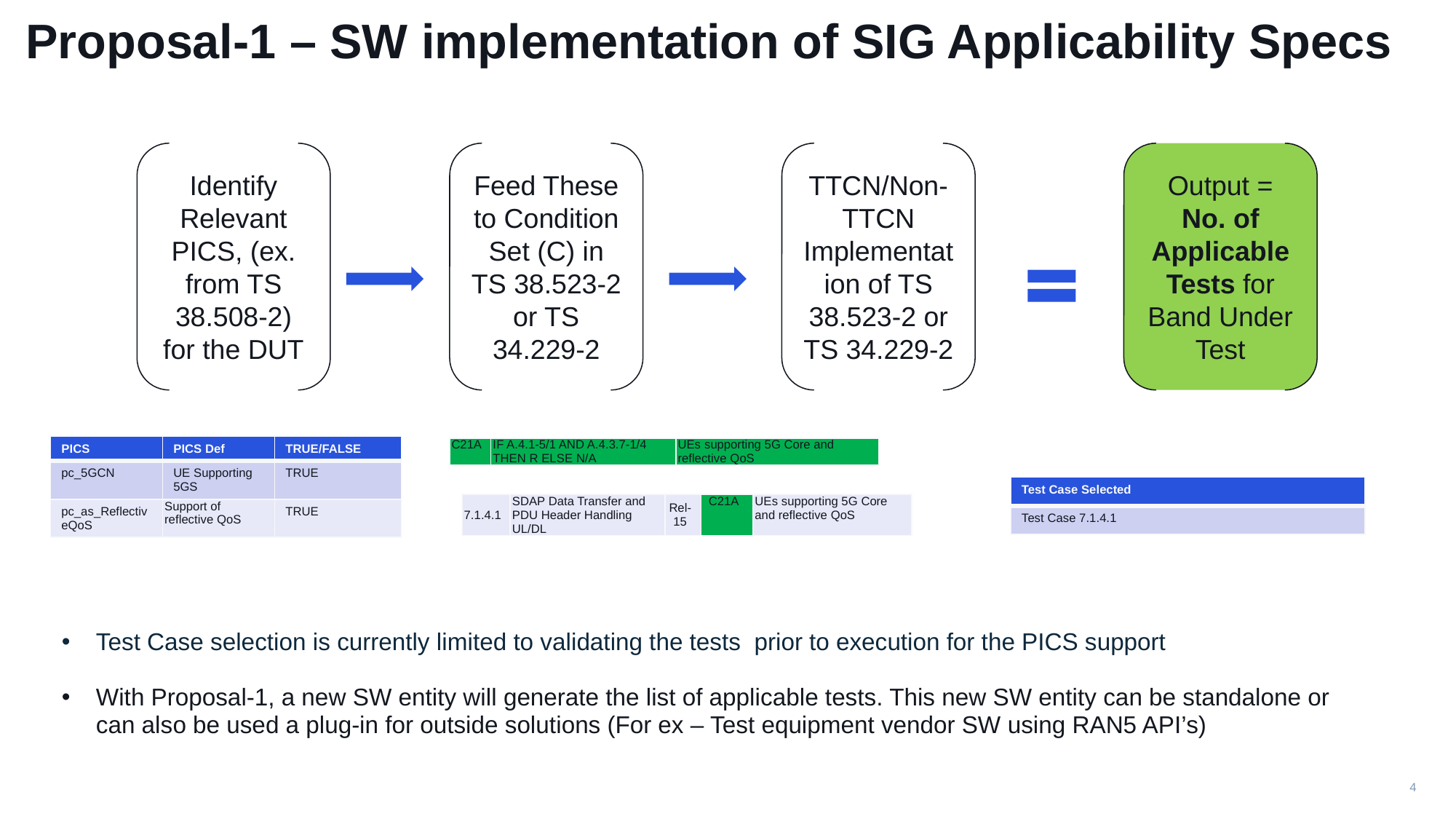

# Proposal-1 – SW implementation of SIG Applicability Specs
Output = No. of Applicable Tests for Band Under Test
TTCN/Non-TTCN
Implementation of TS 38.523-2 or TS 34.229-2
Identify Relevant PICS, (ex. from TS 38.508-2) for the DUT
Feed These to Condition
Set (C) in TS 38.523-2 or TS 34.229-2

| PICS | PICS Def | TRUE/FALSE |
| --- | --- | --- |
| pc\_5GCN | UE Supporting 5GS | TRUE |
| pc\_as\_ReflectiveQoS | Support of reflective QoS | TRUE |
| C21A | IF A.4.1-5/1 AND A.4.3.7-1/4 THEN R ELSE N/A | UEs supporting 5G Core and reflective QoS |
| --- | --- | --- |
| Test Case Selected |
| --- |
| Test Case 7.1.4.1 |
| 7.1.4.1 | SDAP Data Transfer and PDU Header Handling UL/DL | Rel-15 | C21A | UEs supporting 5G Core and reflective QoS |
| --- | --- | --- | --- | --- |
Test Case selection is currently limited to validating the tests  prior to execution for the PICS support

With Proposal-1, a new SW entity will generate the list of applicable tests. This new SW entity can be standalone or can also be used a plug-in for outside solutions (For ex – Test equipment vendor SW using RAN5 API’s)